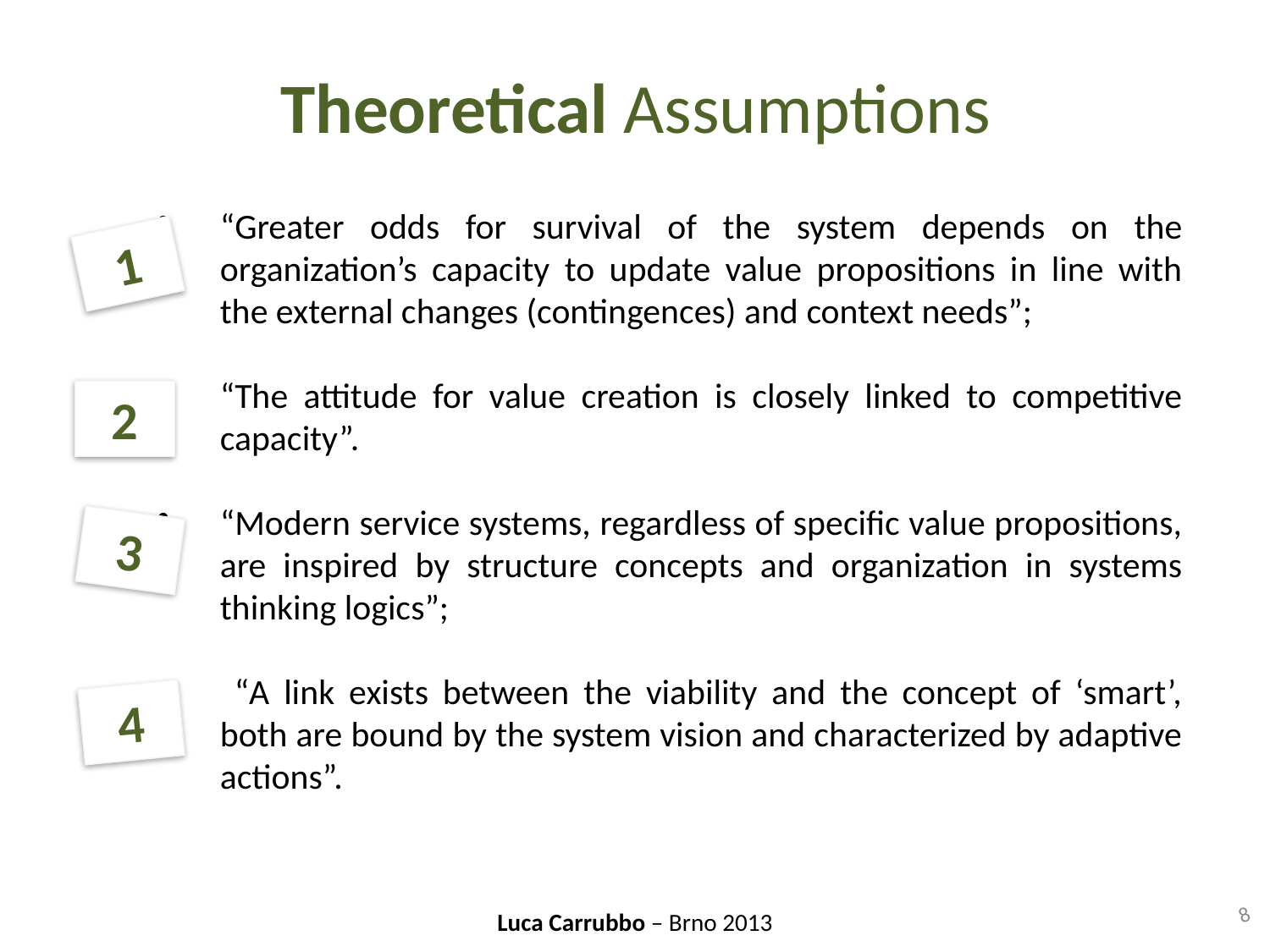

Theoretical Assumptions
“Greater odds for survival of the system depends on the organization’s capacity to update value propositions in line with the external changes (contingences) and context needs”;

“The attitude for value creation is closely linked to competitive capacity”.

“Modern service systems, regardless of specific value propositions, are inspired by structure concepts and organization in systems thinking logics”;

 “A link exists between the viability and the concept of ‘smart’, both are bound by the system vision and characterized by adaptive actions”.
1
2
3
4
8